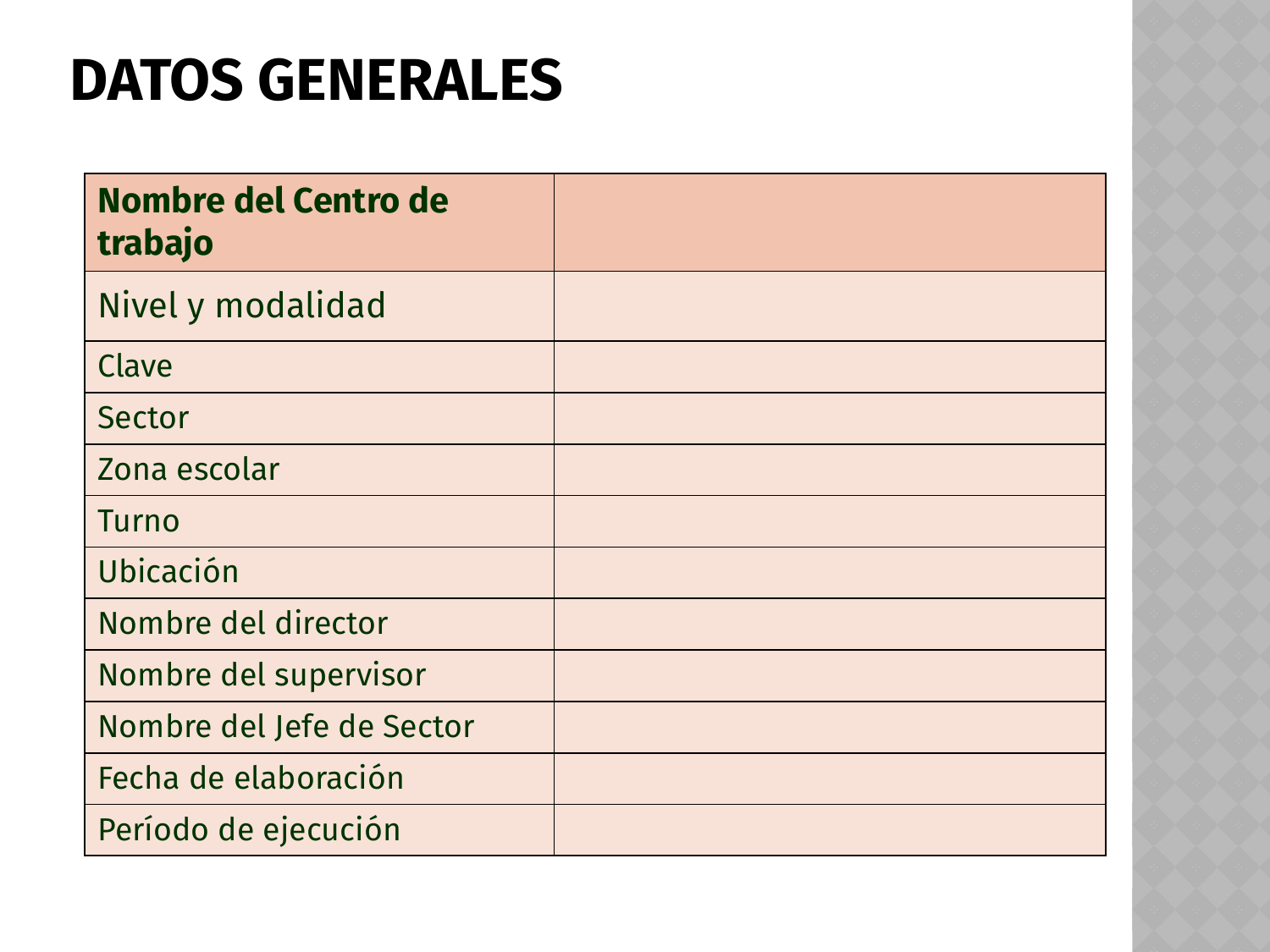

# DATOS GENERALES
| Nombre del Centro de trabajo |  |
| --- | --- |
| Nivel y modalidad |  |
| Clave |  |
| Sector |  |
| Zona escolar |  |
| Turno |  |
| Ubicación |  |
| Nombre del director |  |
| Nombre del supervisor |  |
| Nombre del Jefe de Sector |  |
| Fecha de elaboración |  |
| Período de ejecución |  |